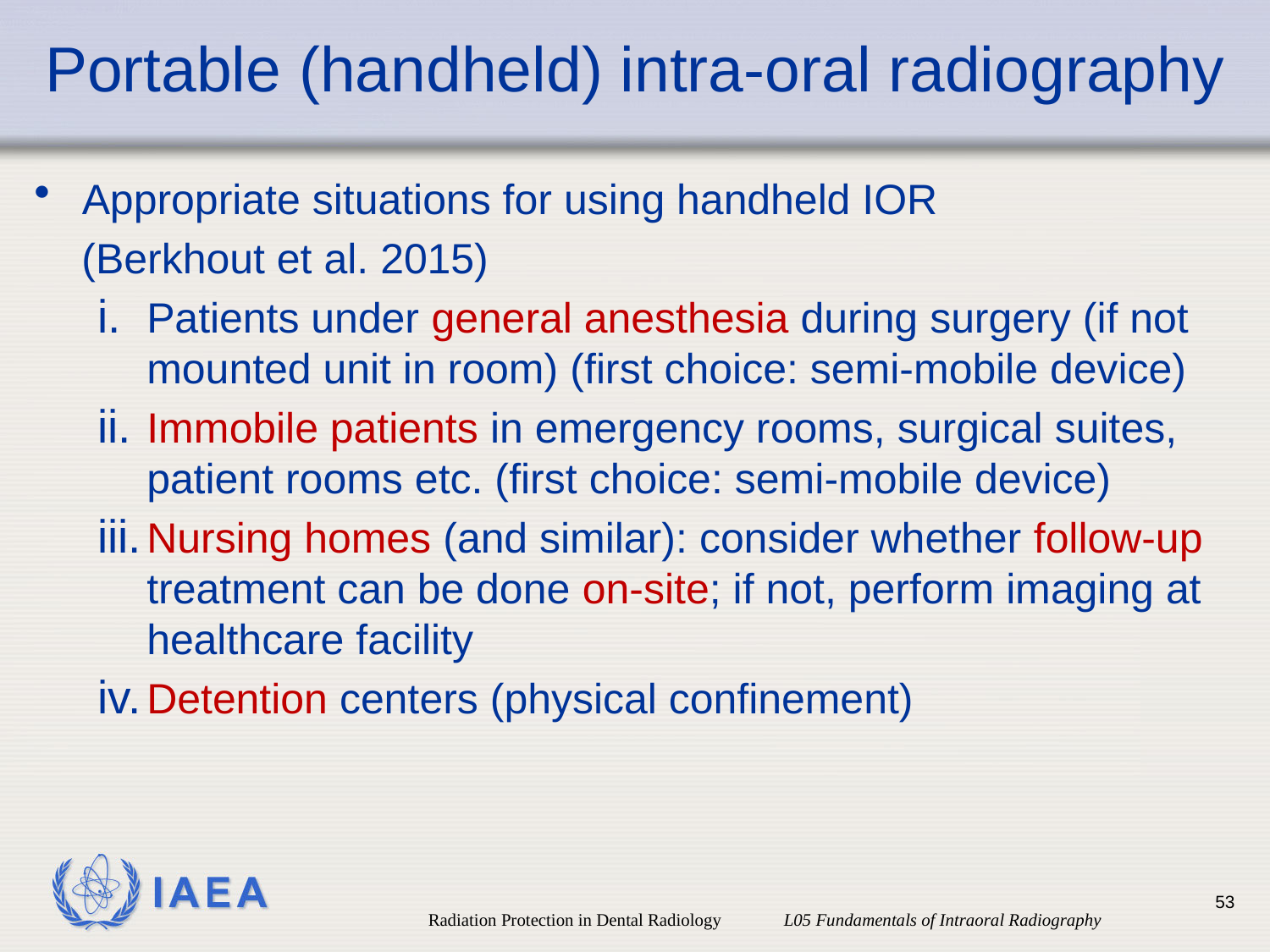

# Portable (handheld) intra-oral radiography
Appropriate situations for using handheld IOR
    (Berkhout et al. 2015)
Patients under general anesthesia during surgery (if not mounted unit in room) (first choice: semi-mobile device)
Immobile patients in emergency rooms, surgical suites, patient rooms etc. (first choice: semi-mobile device)
Nursing homes (and similar): consider whether follow-up treatment can be done on-site; if not, perform imaging at healthcare facility
Detention centers (physical confinement)

53
Radiation Protection in Dental Radiology              L05 Fundamentals of Intraoral Radiography